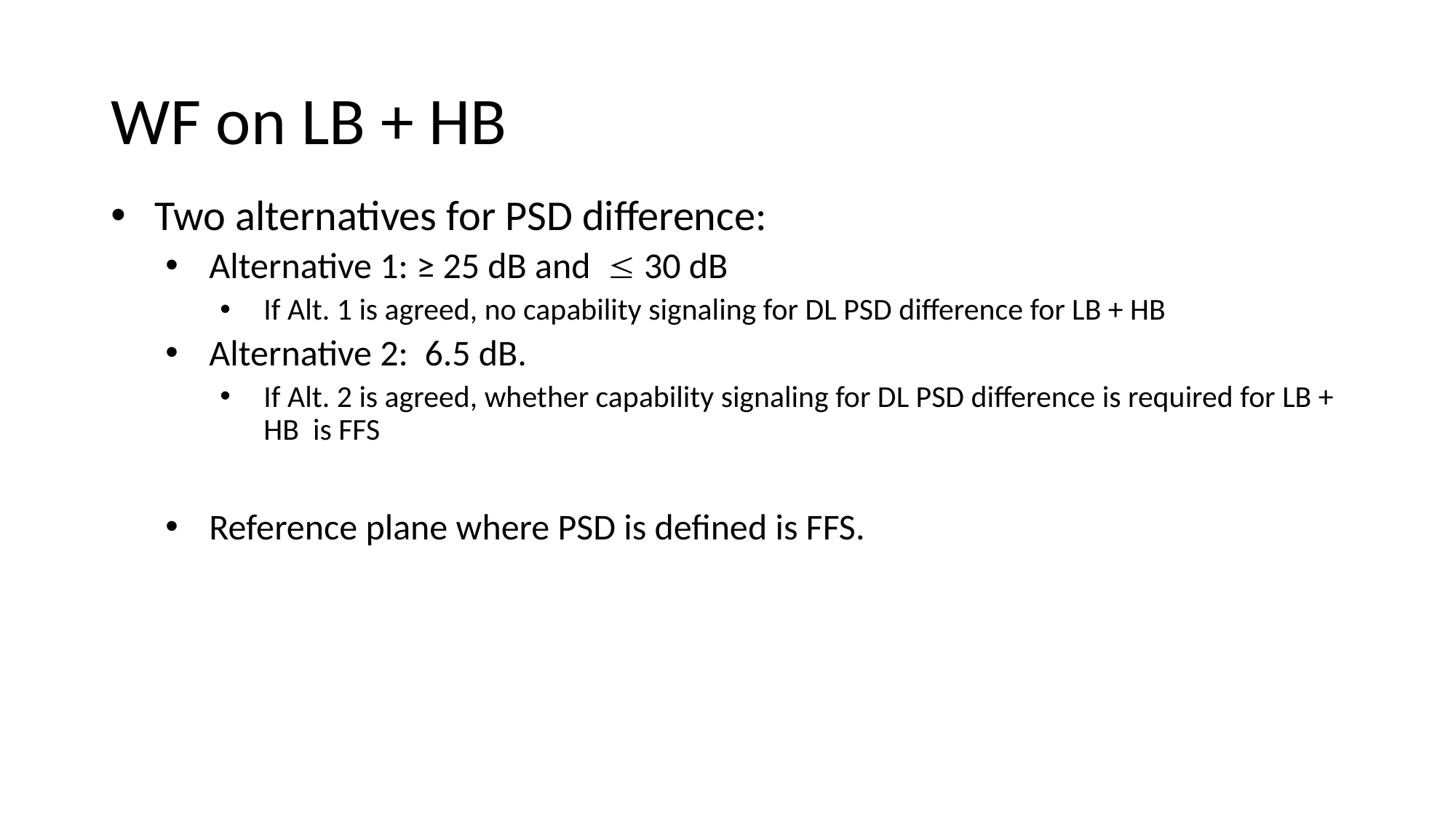

# WF on LB + HB
Two alternatives for PSD difference:
Alternative 1: ≥ 25 dB and  ≤ 30 dB
If Alt. 1 is agreed, no capability signaling for DL PSD difference for LB + HB
Alternative 2:  6.5 dB.
If Alt. 2 is agreed, whether capability signaling for DL PSD difference is required for LB + HB  is FFS

Reference plane where PSD is defined is FFS.